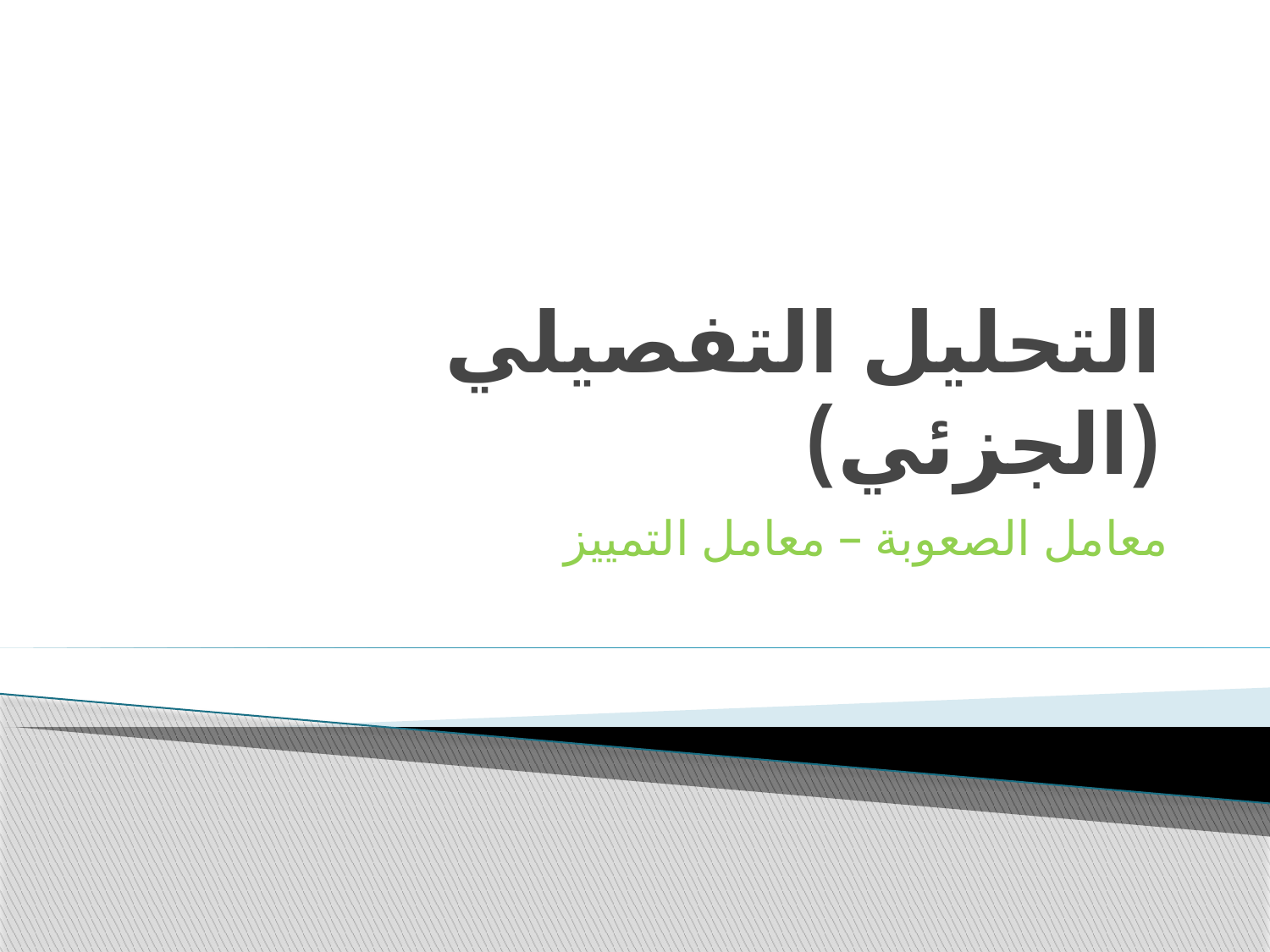

# التحليل التفصيلي (الجزئي)
معامل الصعوبة – معامل التمييز